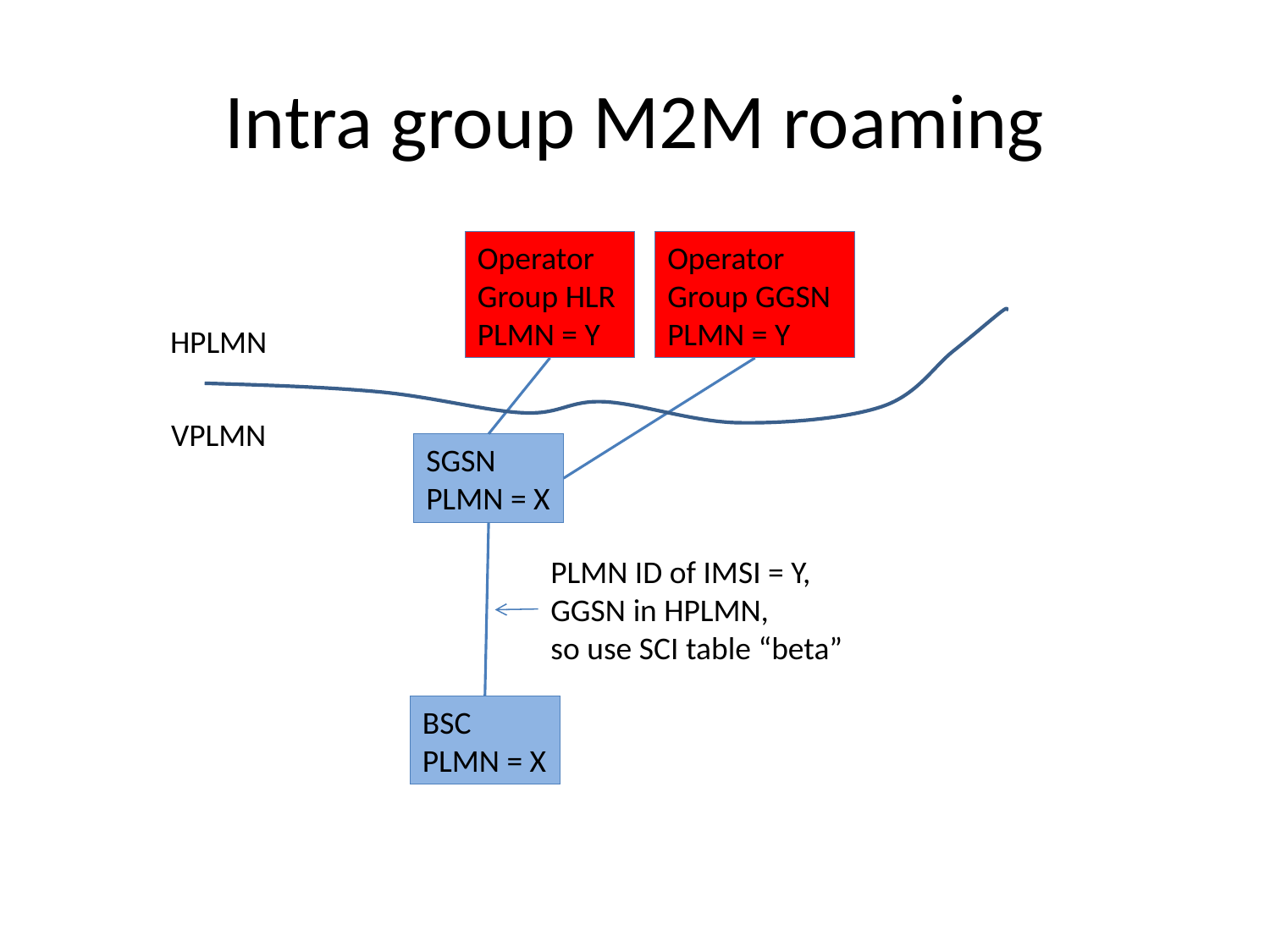

# Intra group M2M roaming
Operator Group HLR
PLMN = Y
Operator Group GGSN
PLMN = Y

HPLMN
VPLMN
SGSN
PLMN = X
PLMN ID of IMSI = Y,
GGSN in HPLMN,
so use SCI table “beta”
BSC
PLMN = X